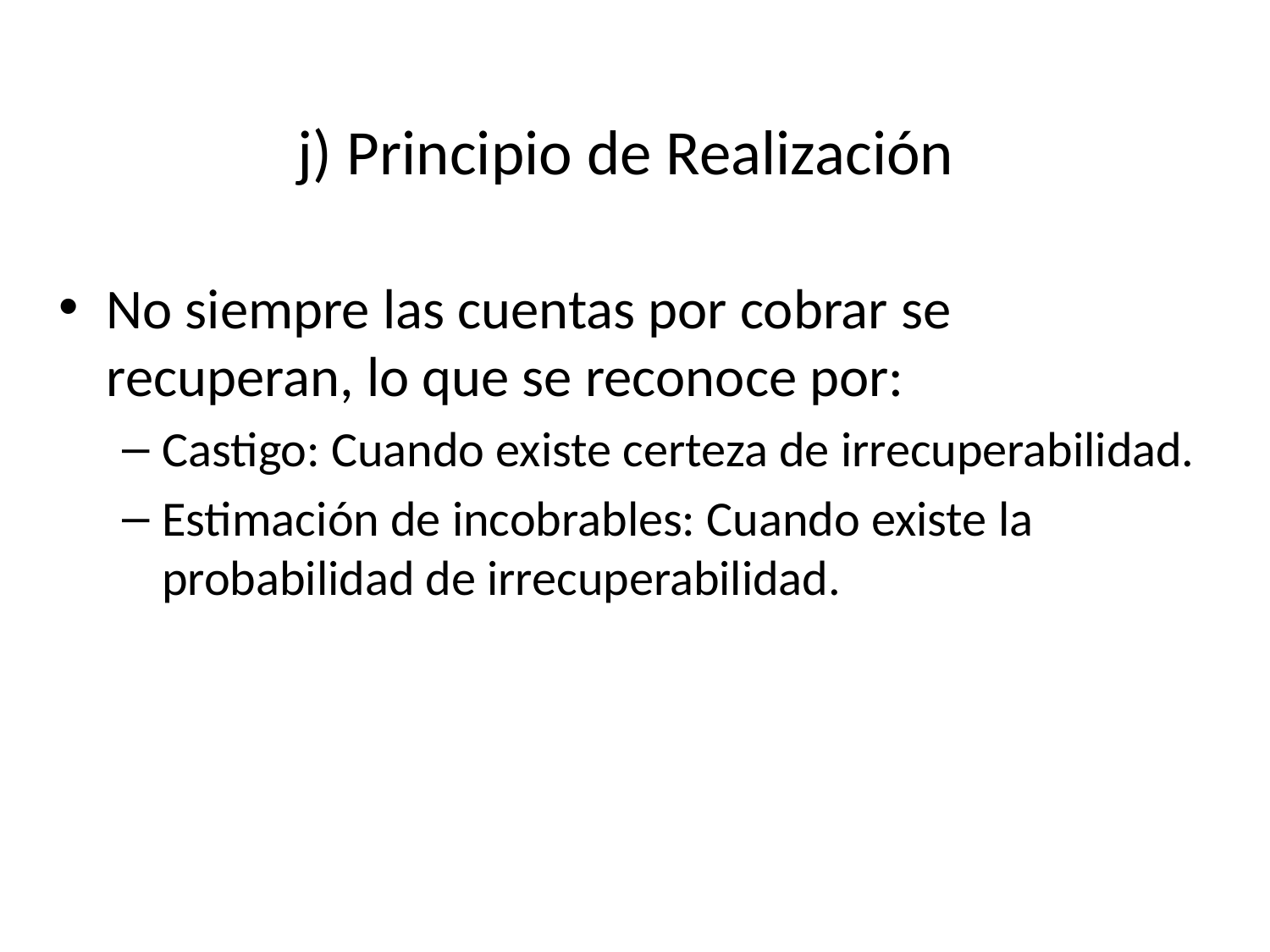

# j) Principio de Realización
No siempre las cuentas por cobrar se recuperan, lo que se reconoce por:
Castigo: Cuando existe certeza de irrecuperabilidad.
Estimación de incobrables: Cuando existe la probabilidad de irrecuperabilidad.